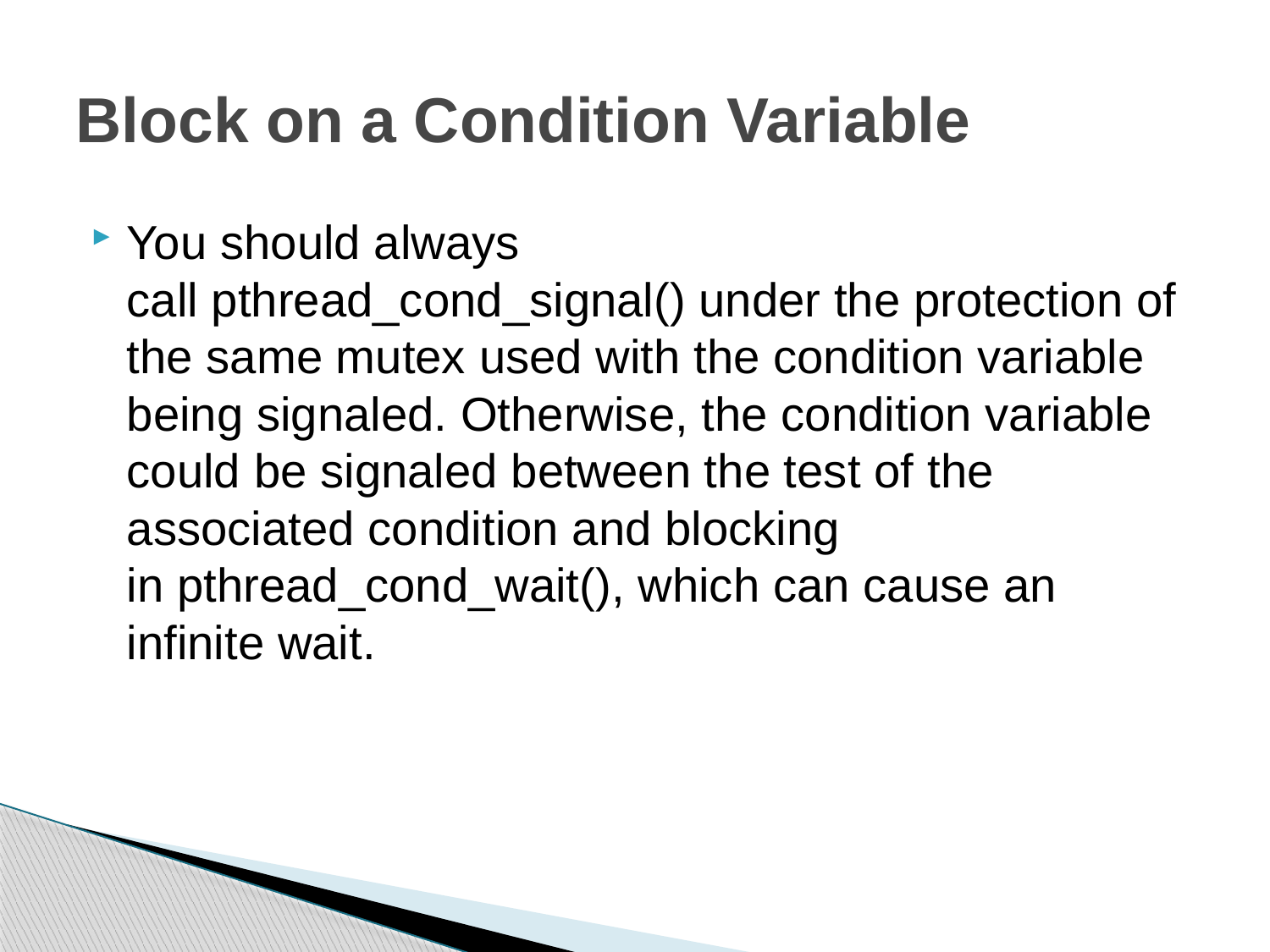

# Block on a Condition Variable
You should always call pthread_cond_signal() under the protection of the same mutex used with the condition variable being signaled. Otherwise, the condition variable could be signaled between the test of the associated condition and blocking in pthread_cond_wait(), which can cause an infinite wait.